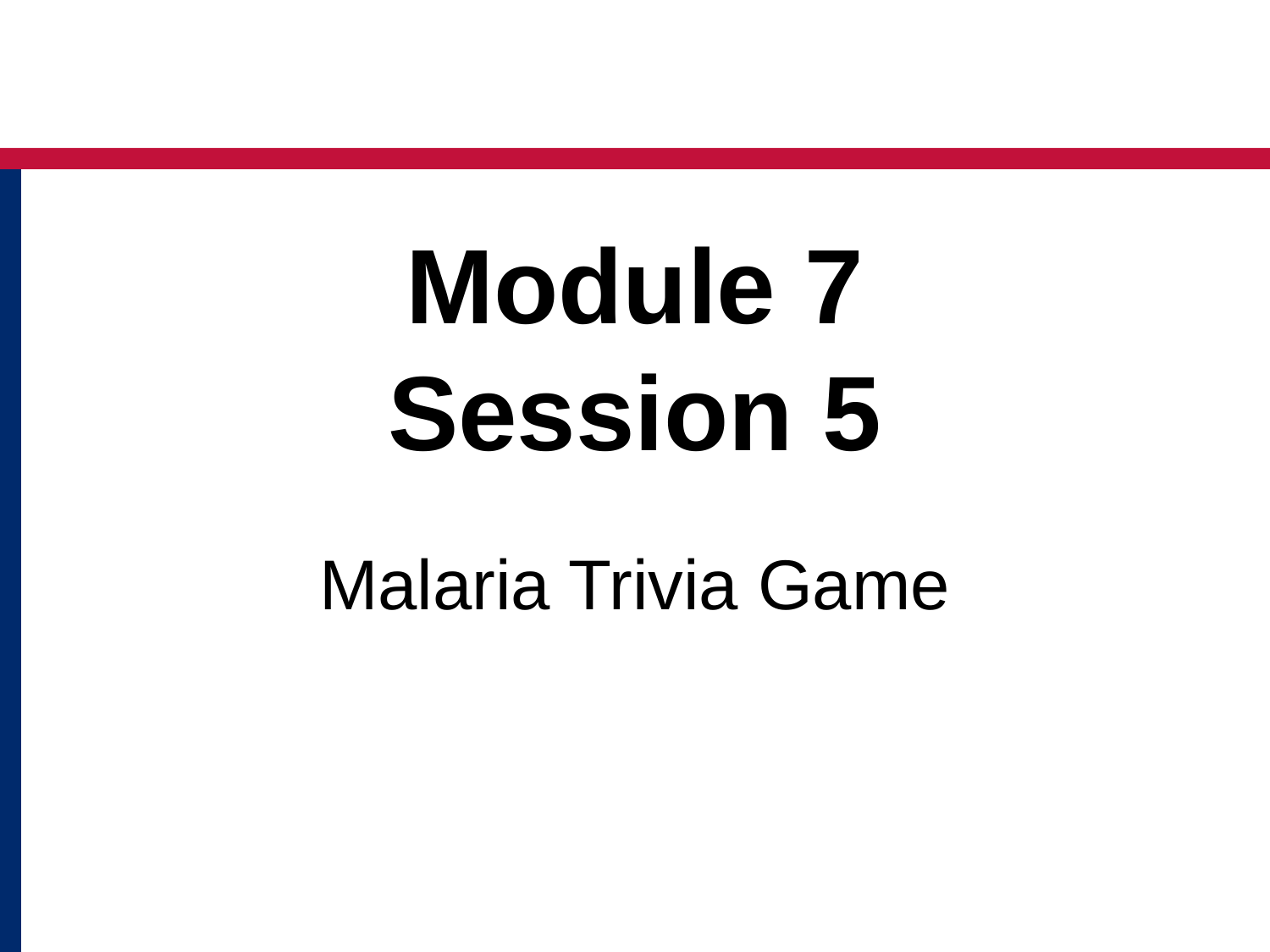

Module 7
Session 5
Malaria Trivia Game